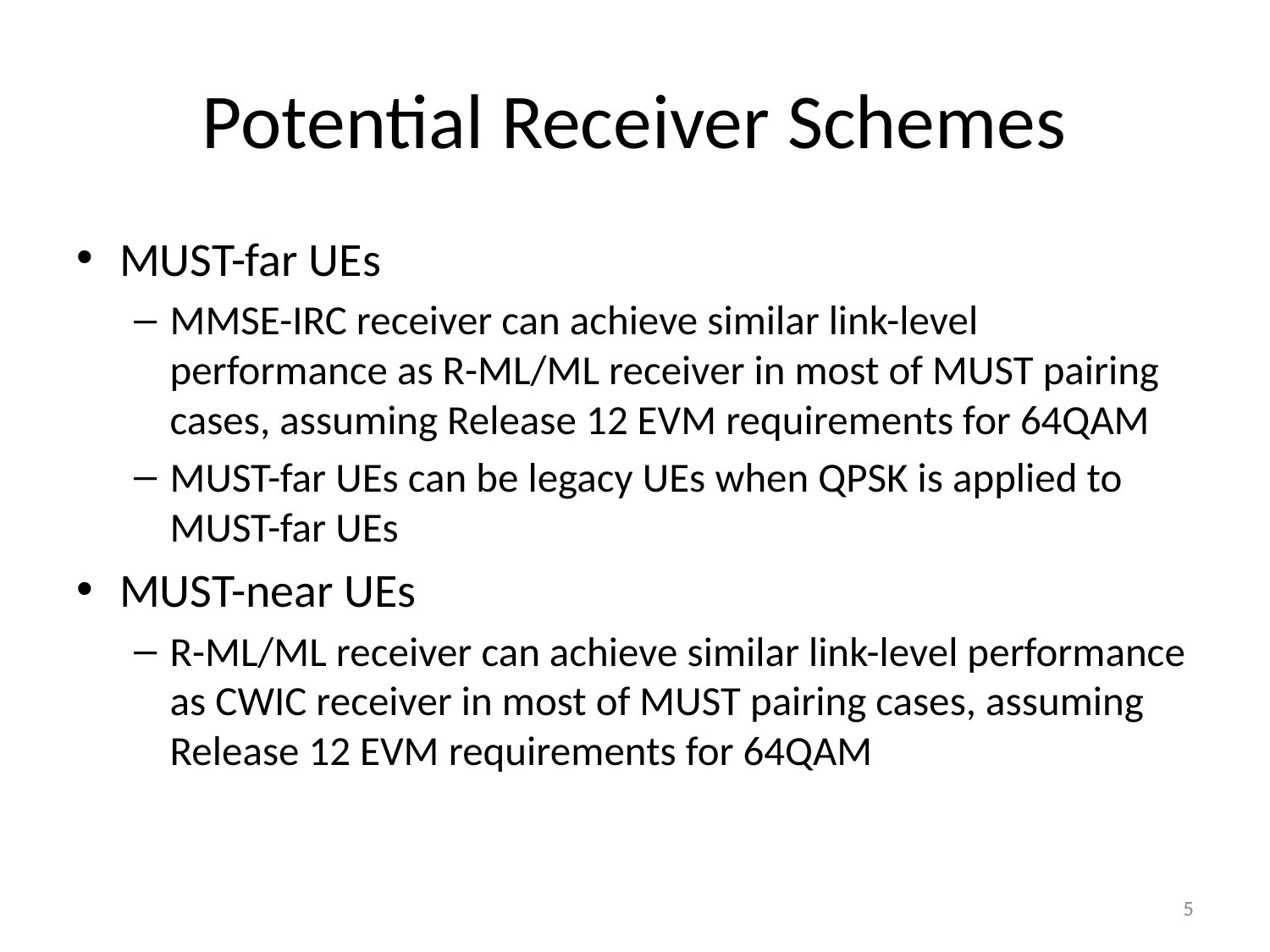

# Potential Receiver Schemes
MUST-far UEs
MMSE-IRC receiver can achieve similar link-level performance as R-ML/ML receiver in most of MUST pairing cases, assuming Release 12 EVM requirements for 64QAM
MUST-far UEs can be legacy UEs when QPSK is applied to MUST-far UEs
MUST-near UEs
R-ML/ML receiver can achieve similar link-level performance as CWIC receiver in most of MUST pairing cases, assuming Release 12 EVM requirements for 64QAM
5